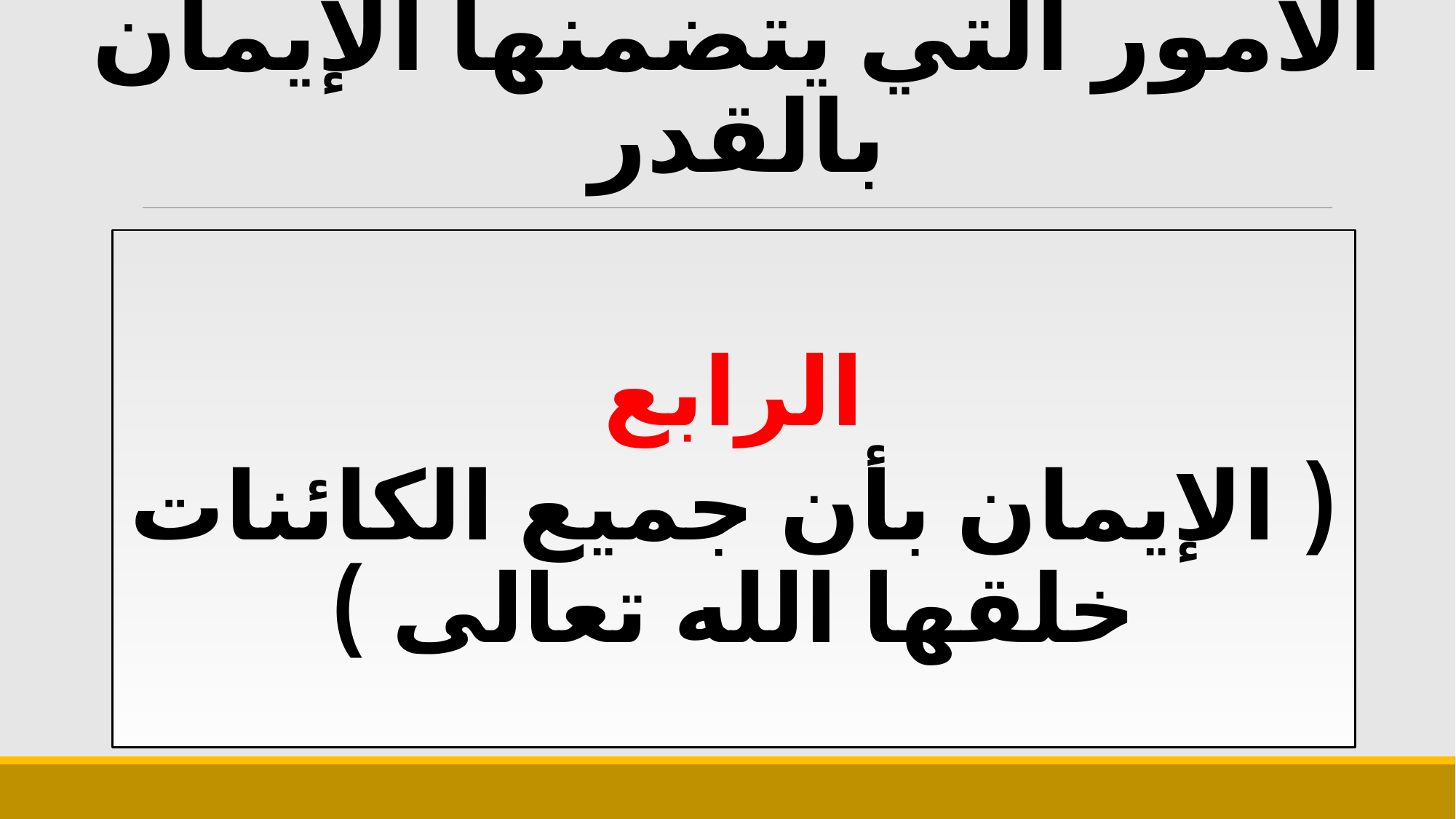

# الأمور التي يتضمنها الإيمان بالقدر

الرابع
( الإيمان بأن جميع الكائنات خلقها الله تعالى )